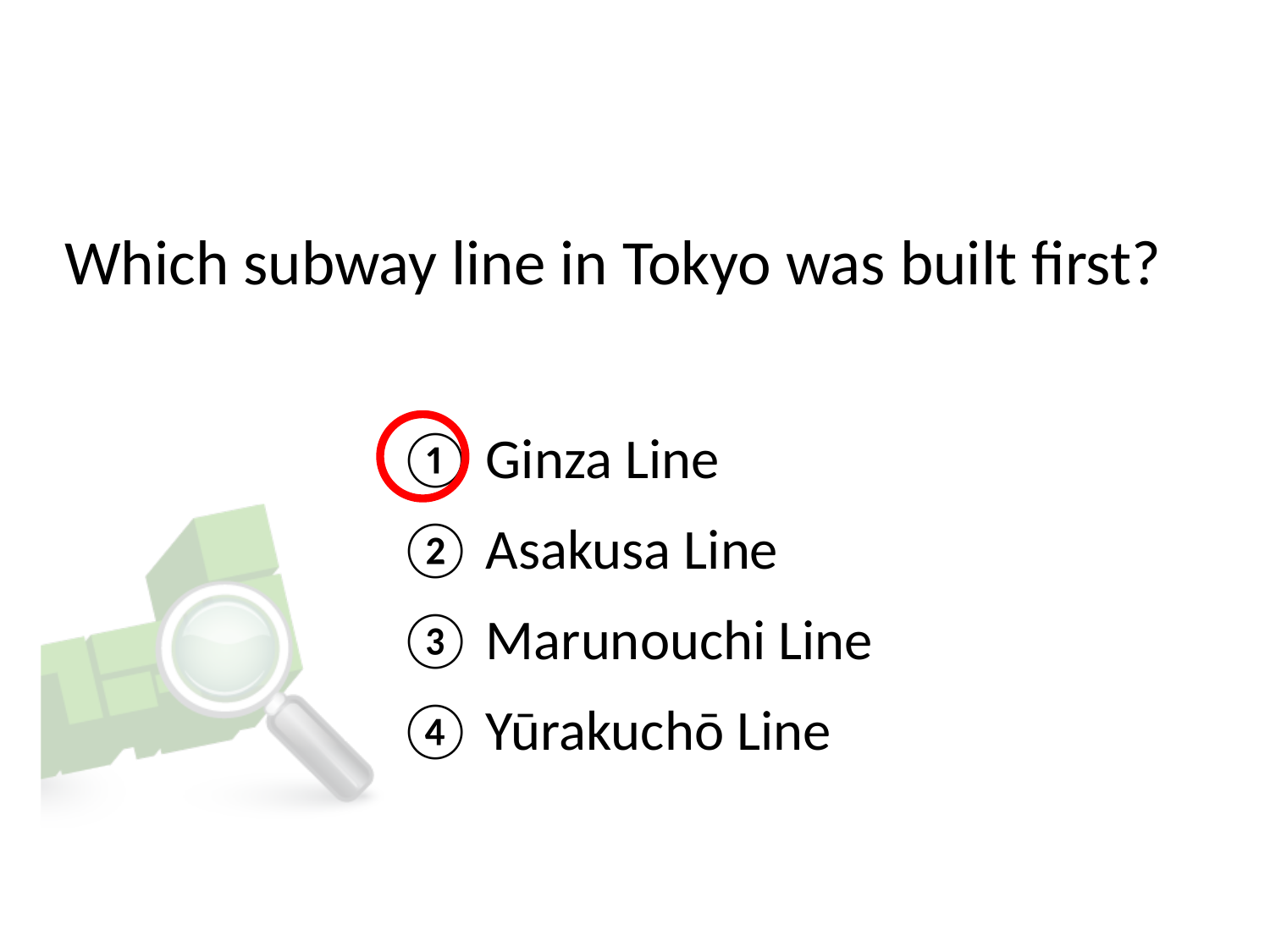

# Which subway line in Tokyo was built first?

① Ginza Line
② Asakusa Line
③ Marunouchi Line
④ Yūrakuchō Line